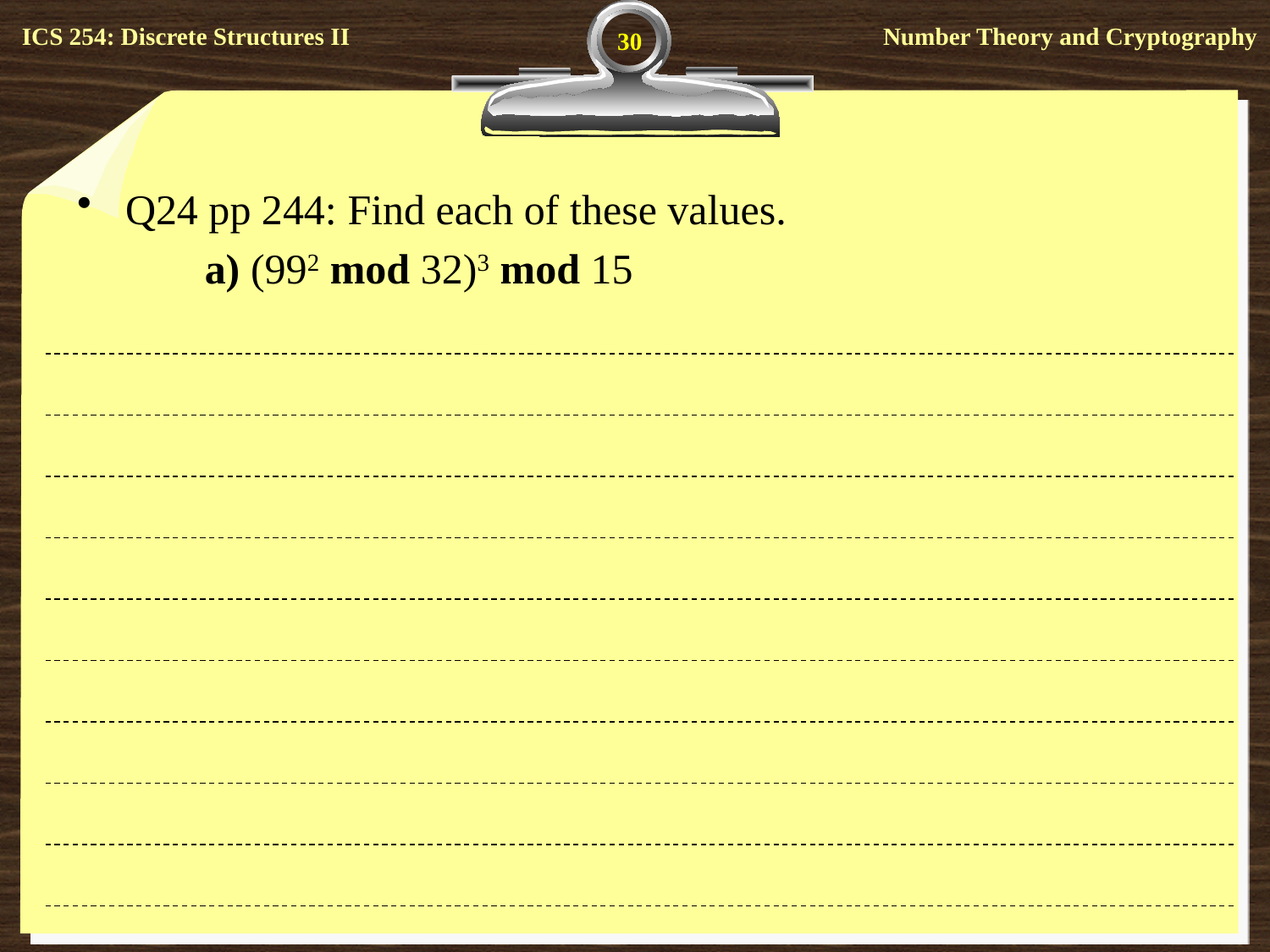

30
Q24 pp 244: Find each of these values.
	a) (992 mod 32)3 mod 15